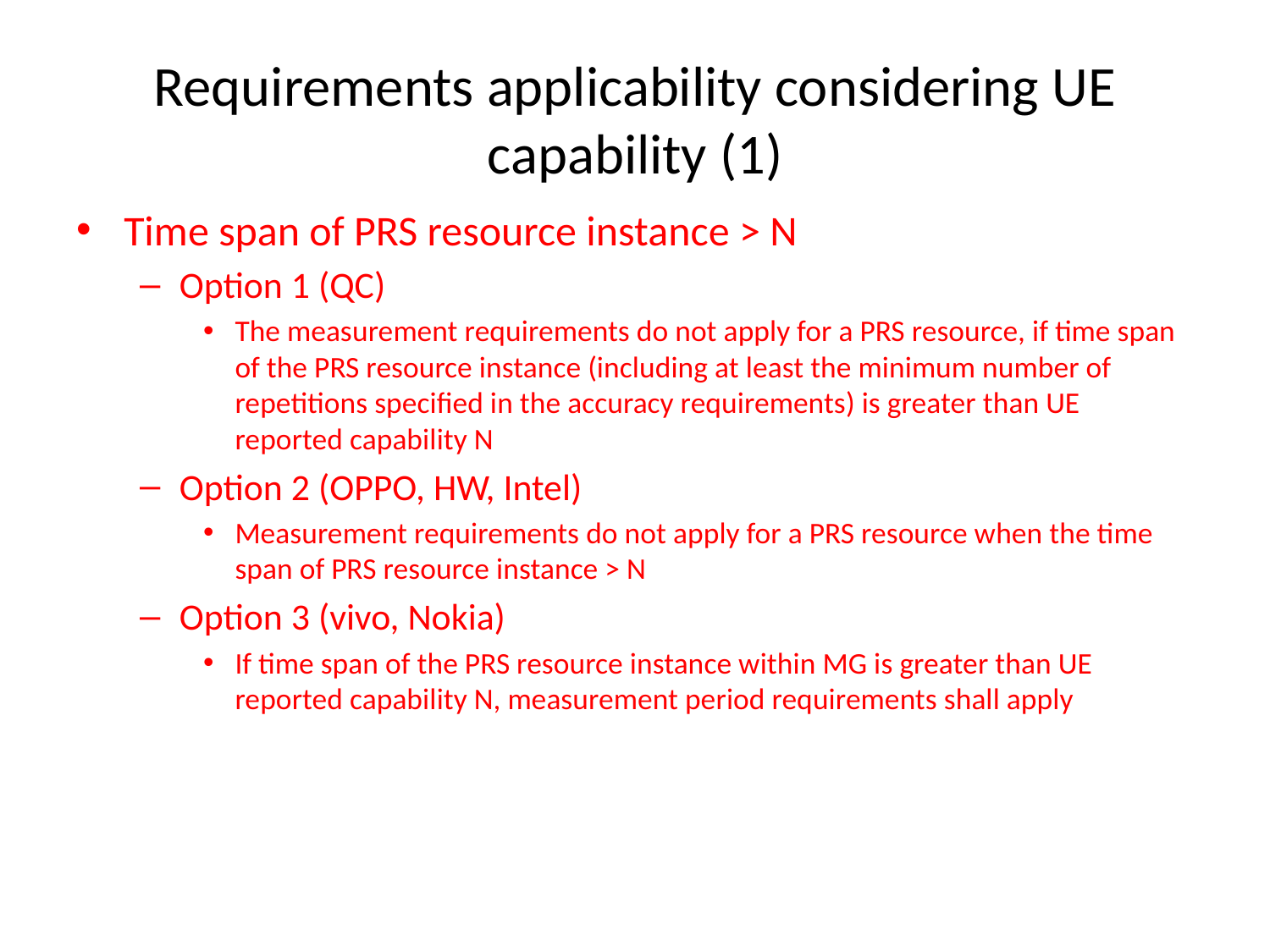

# Requirements applicability considering UE capability (1)
Time span of PRS resource instance > N
Option 1 (QC)
The measurement requirements do not apply for a PRS resource, if time span of the PRS resource instance (including at least the minimum number of repetitions specified in the accuracy requirements) is greater than UE reported capability N
Option 2 (OPPO, HW, Intel)
Measurement requirements do not apply for a PRS resource when the time span of PRS resource instance > N
Option 3 (vivo, Nokia)
If time span of the PRS resource instance within MG is greater than UE reported capability N, measurement period requirements shall apply